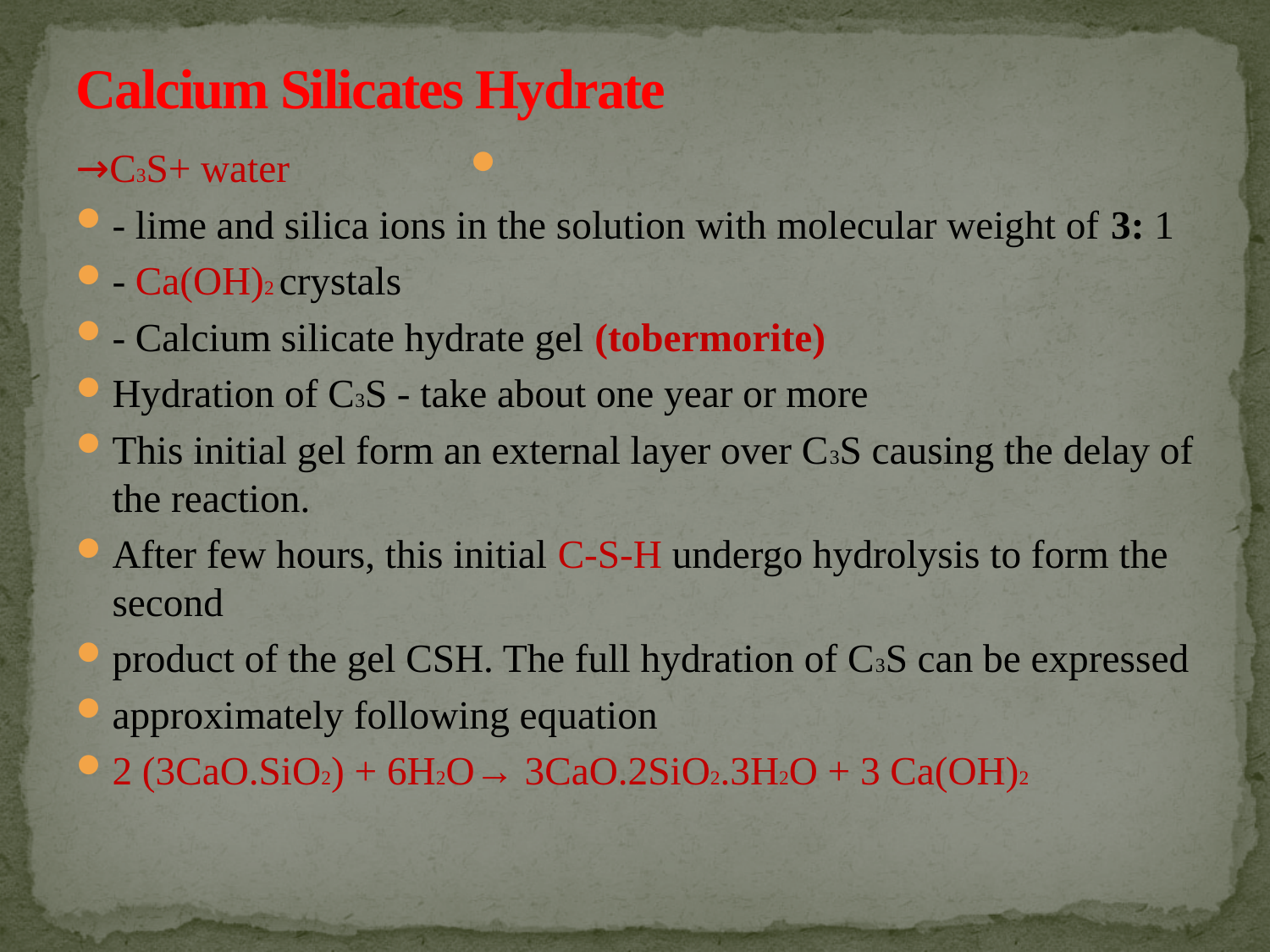

# Calcium Silicates Hydrate
C3S+ water→
- lime and silica ions in the solution with molecular weight of 3: 1
- Ca(OH)2 crystals
- Calcium silicate hydrate gel (tobermorite)
Hydration of C3S - take about one year or more
This initial gel form an external layer over C3S causing the delay of the reaction.
After few hours, this initial C-S-H undergo hydrolysis to form the second
product of the gel CSH. The full hydration of C3S can be expressed
approximately following equation
2 (3CaO.SiO2) + 6H2O→ 3CaO.2SiO2.3H2O + 3 Ca(OH)2